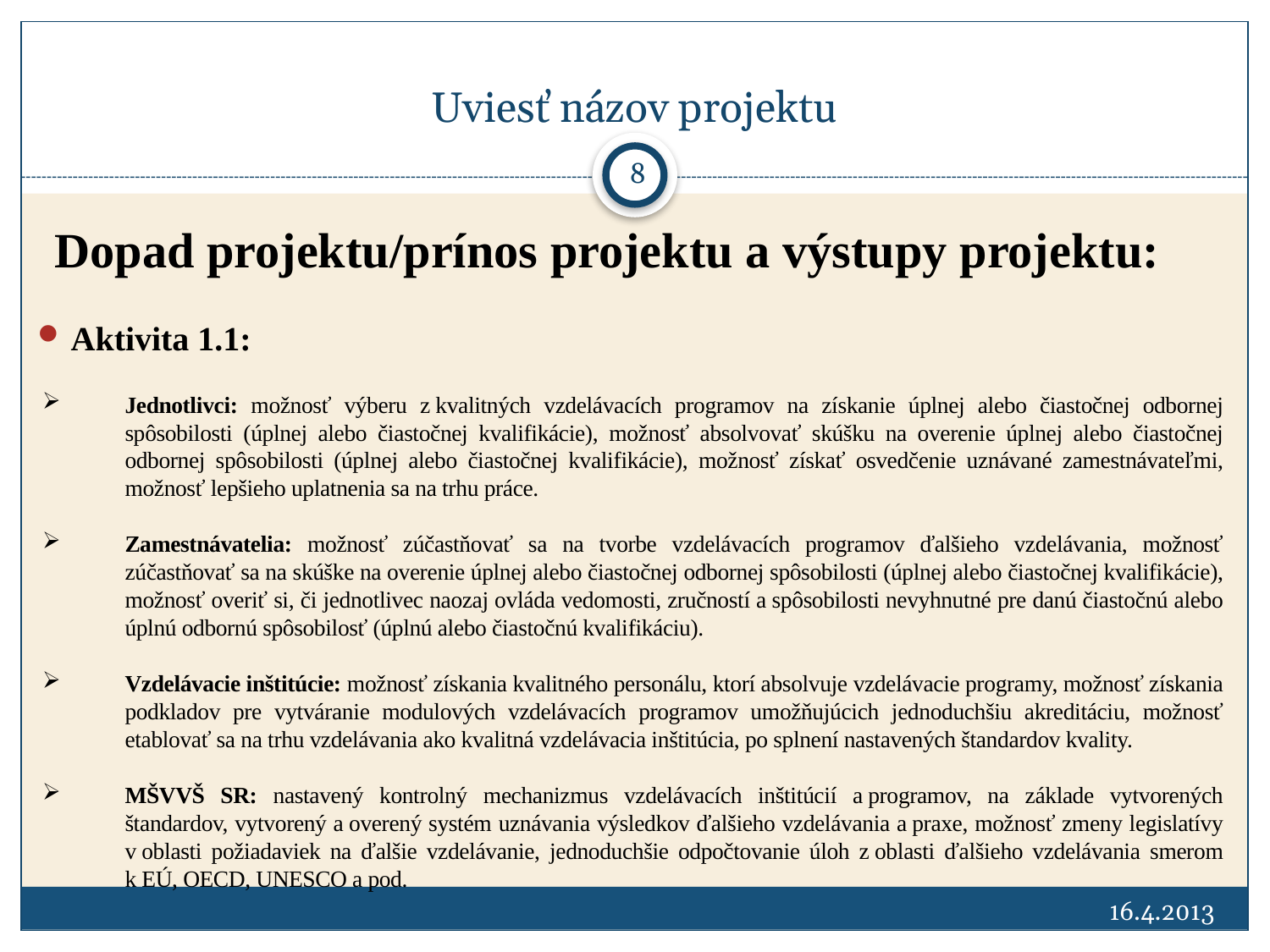

# Uviesť názov projektu
8
Dopad projektu/prínos projektu a výstupy projektu:

Aktivita 1.1:

Jednotlivci: možnosť výberu z kvalitných vzdelávacích programov na získanie úplnej alebo čiastočnej odbornej spôsobilosti (úplnej alebo čiastočnej kvalifikácie), možnosť absolvovať skúšku na overenie úplnej alebo čiastočnej odbornej spôsobilosti (úplnej alebo čiastočnej kvalifikácie), možnosť získať osvedčenie uznávané zamestnávateľmi, možnosť lepšieho uplatnenia sa na trhu práce.

Zamestnávatelia: možnosť zúčastňovať sa na tvorbe vzdelávacích programov ďalšieho vzdelávania, možnosť zúčastňovať sa na skúške na overenie úplnej alebo čiastočnej odbornej spôsobilosti (úplnej alebo čiastočnej kvalifikácie), možnosť overiť si, či jednotlivec naozaj ovláda vedomosti, zručností a spôsobilosti nevyhnutné pre danú čiastočnú alebo úplnú odbornú spôsobilosť (úplnú alebo čiastočnú kvalifikáciu).

Vzdelávacie inštitúcie: možnosť získania kvalitného personálu, ktorí absolvuje vzdelávacie programy, možnosť získania podkladov pre vytváranie modulových vzdelávacích programov umožňujúcich jednoduchšiu akreditáciu, možnosť etablovať sa na trhu vzdelávania ako kvalitná vzdelávacia inštitúcia, po splnení nastavených štandardov kvality.

MŠVVŠ SR: nastavený kontrolný mechanizmus vzdelávacích inštitúcií a programov, na základe vytvorených štandardov, vytvorený a overený systém uznávania výsledkov ďalšieho vzdelávania a praxe, možnosť zmeny legislatívy v oblasti požiadaviek na ďalšie vzdelávanie, jednoduchšie odpočtovanie úloh z oblasti ďalšieho vzdelávania smerom k EÚ, OECD, UNESCO a pod.
16.4.2013